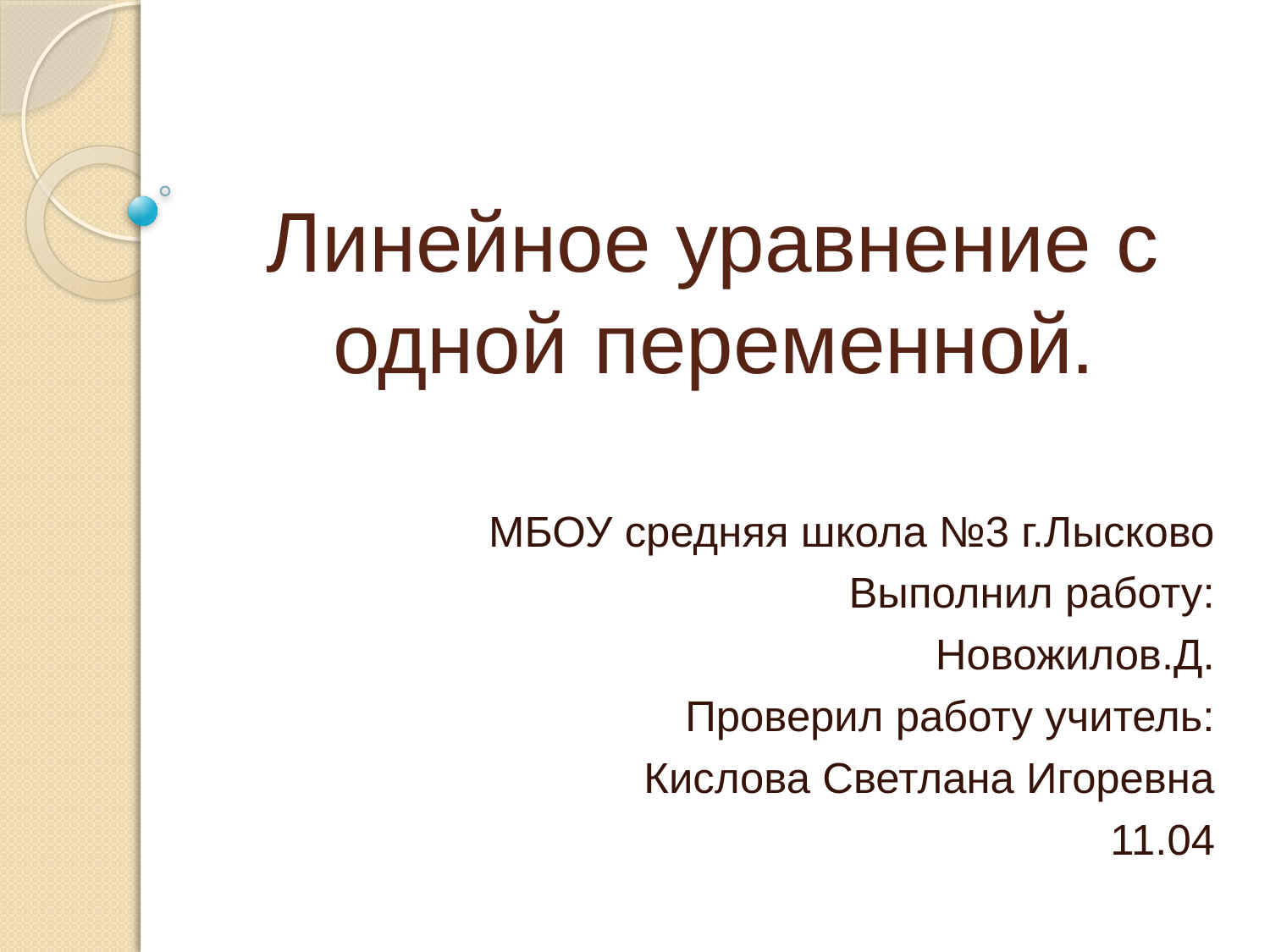

# Линейное уравнение с одной переменной.

МБОУ средняя школа №3 г.Лысково
Выполнил работу:
Новожилов.Д.
Проверил работу учитель:
Кислова Светлана Игоревна
11.04